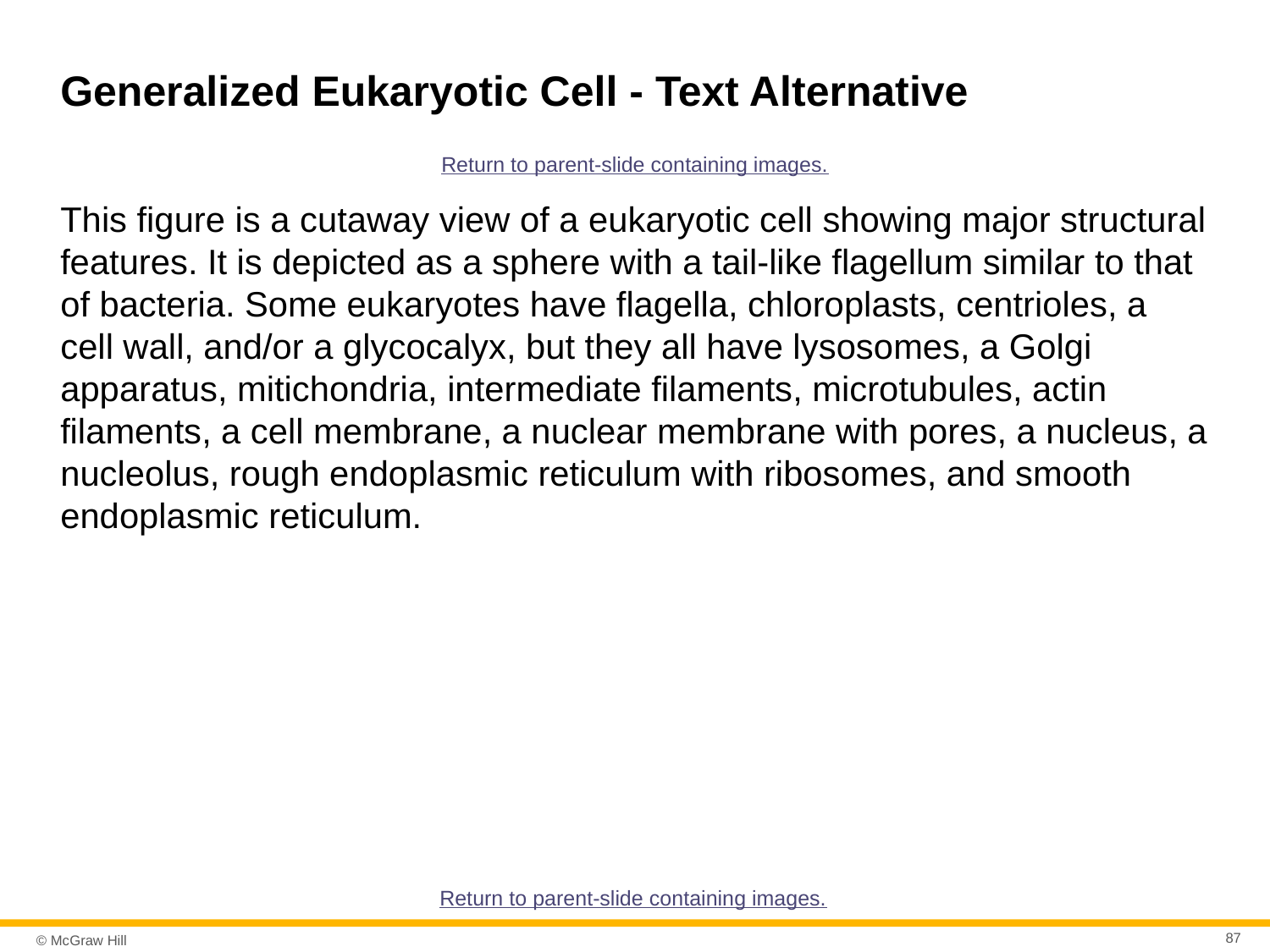

# Generalized Eukaryotic Cell - Text Alternative
Return to parent-slide containing images.
This figure is a cutaway view of a eukaryotic cell showing major structural features. It is depicted as a sphere with a tail-like flagellum similar to that of bacteria. Some eukaryotes have flagella, chloroplasts, centrioles, a cell wall, and/or a glycocalyx, but they all have lysosomes, a Golgi apparatus, mitichondria, intermediate filaments, microtubules, actin filaments, a cell membrane, a nuclear membrane with pores, a nucleus, a nucleolus, rough endoplasmic reticulum with ribosomes, and smooth endoplasmic reticulum.
Return to parent-slide containing images.